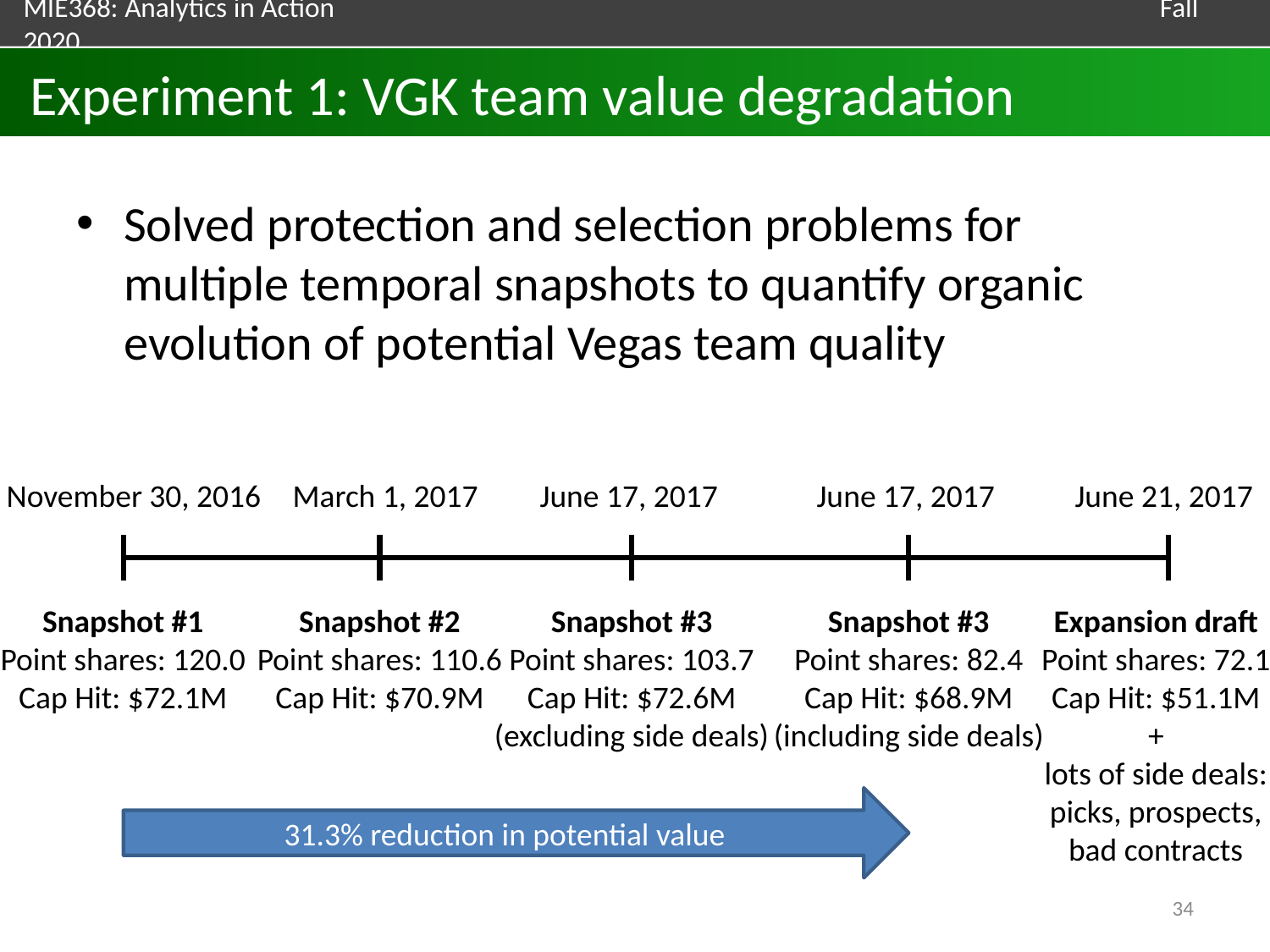

# Experiment 1: VGK team value degradation
Solved protection and selection problems for multiple temporal snapshots to quantify organic evolution of potential Vegas team quality
November 30, 2016
March 1, 2017
June 17, 2017
June 17, 2017
June 21, 2017
Snapshot #1
Point shares: 120.0
Cap Hit: $72.1M
Snapshot #2
Point shares: 110.6
Cap Hit: $70.9M
Snapshot #3
Point shares: 103.7
Cap Hit: $72.6M
(excluding side deals)
Snapshot #3
Point shares: 82.4
Cap Hit: $68.9M
(including side deals)
Expansion draft
Point shares: 72.1
Cap Hit: $51.1M
+
lots of side deals: picks, prospects, bad contracts
31.3% reduction in potential value
34